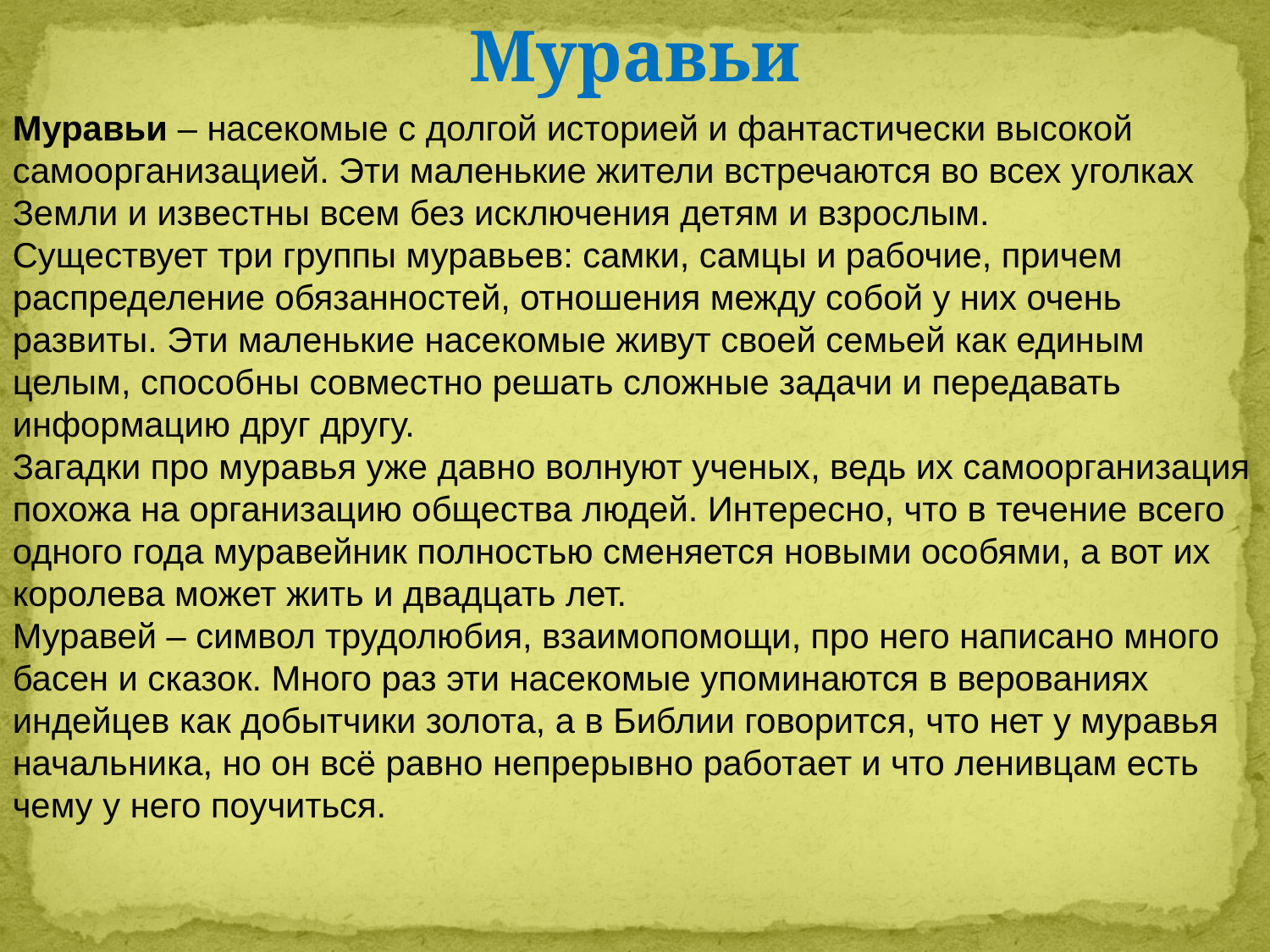

Муравьи

Муравьи – насекомые с долгой историей и фантастически высокой самоорганизацией. Эти маленькие жители встречаются во всех уголках Земли и известны всем без исключения детям и взрослым.
Существует три группы муравьев: самки, самцы и рабочие, причем распределение обязанностей, отношения между собой у них очень развиты. Эти маленькие насекомые живут своей семьей как единым целым, способны совместно решать сложные задачи и передавать информацию друг другу.
Загадки про муравья уже давно волнуют ученых, ведь их самоорганизация похожа на организацию общества людей. Интересно, что в течение всего одного года муравейник полностью сменяется новыми особями, а вот их королева может жить и двадцать лет.
Муравей – символ трудолюбия, взаимопомощи, про него написано много басен и сказок. Много раз эти насекомые упоминаются в верованиях индейцев как добытчики золота, а в Библии говорится, что нет у муравья начальника, но он всё равно непрерывно работает и что ленивцам есть чему у него поучиться.